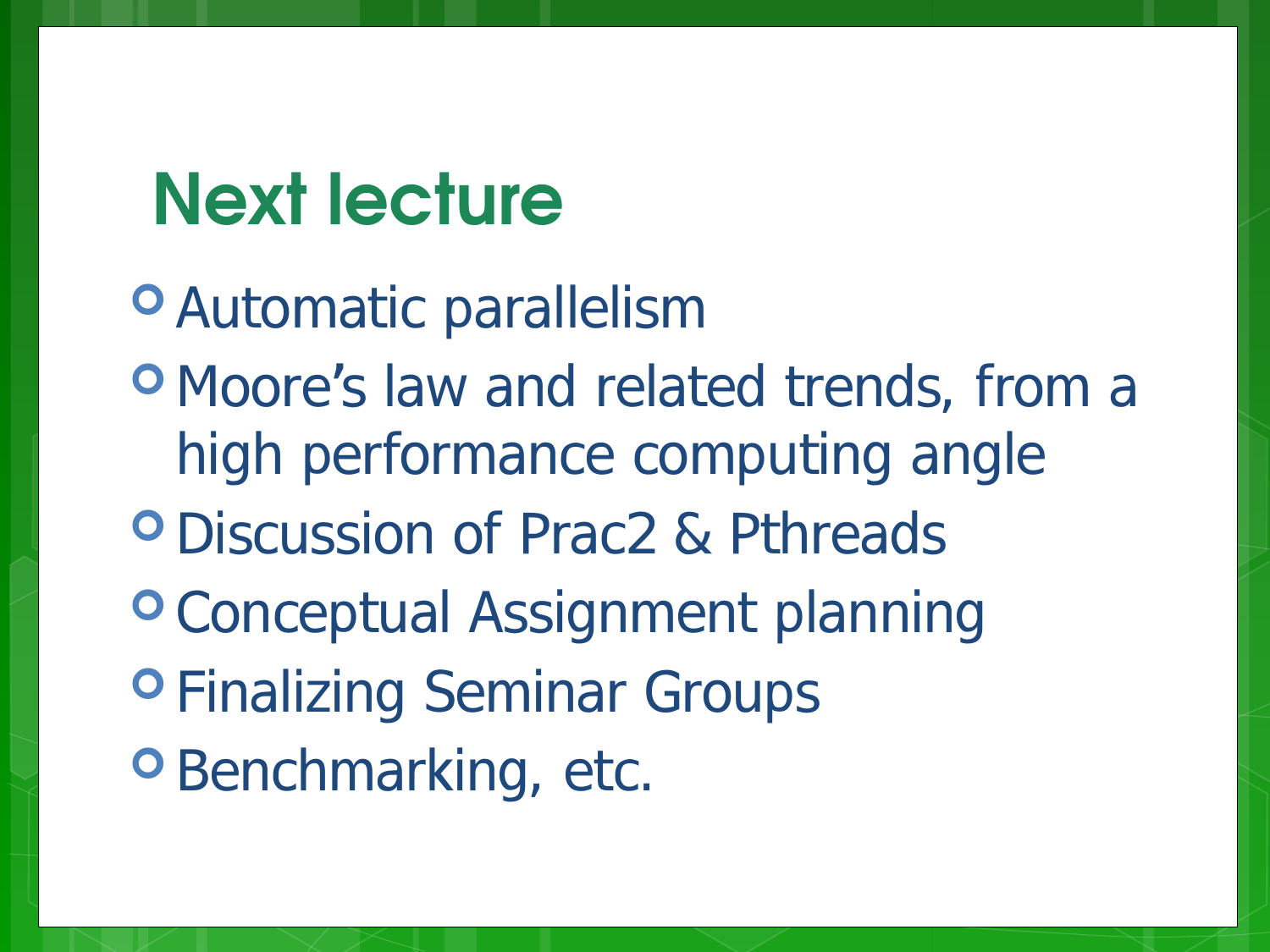

# Next lecture
Automatic parallelism
Moore’s law and related trends, from a high performance computing angle
Discussion of Prac2 & Pthreads
Conceptual Assignment planning
Finalizing Seminar Groups
Benchmarking, etc.